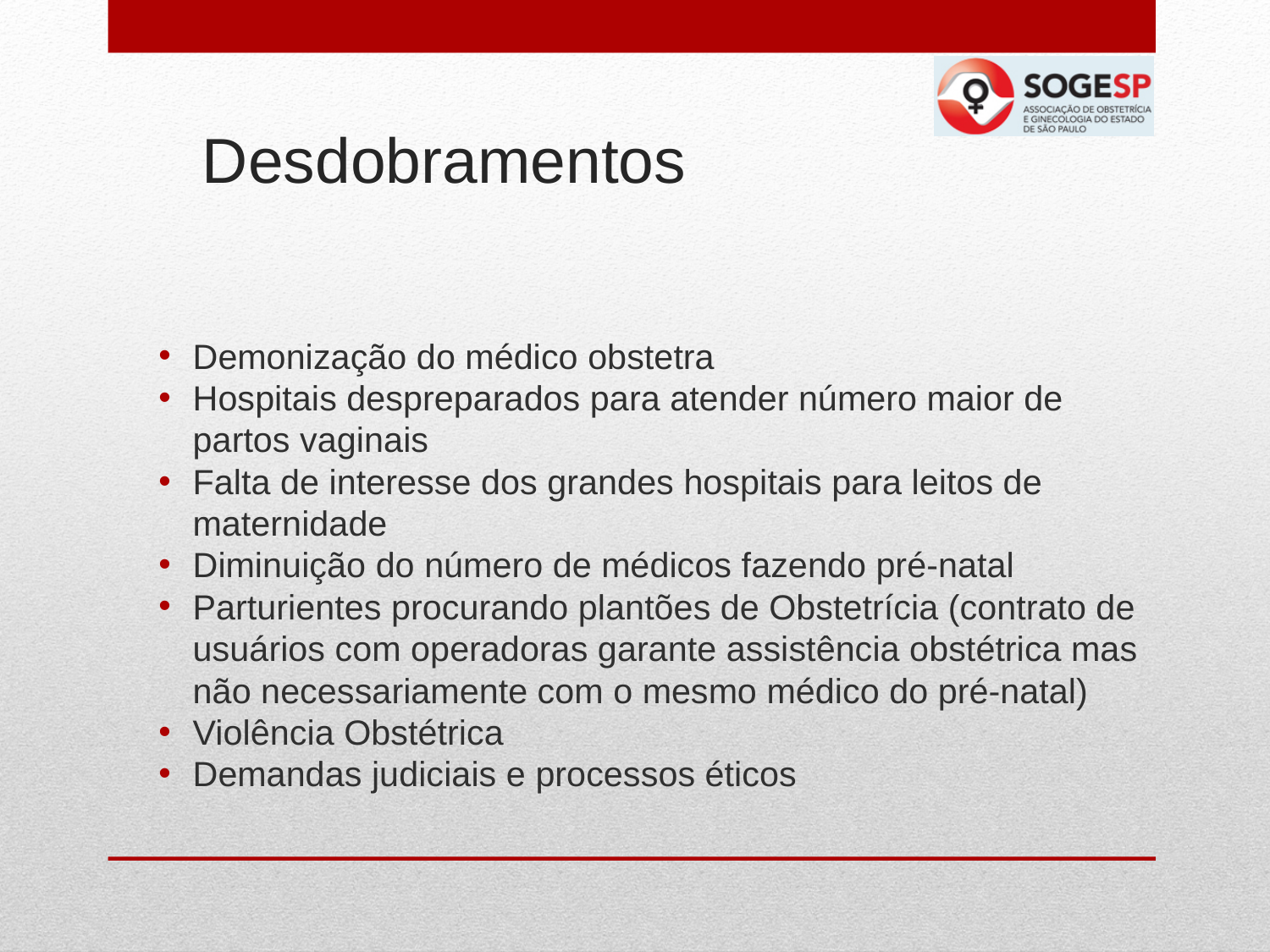

# Desdobramentos

Demonização do médico obstetra
Hospitais despreparados para atender número maior de partos vaginais
Falta de interesse dos grandes hospitais para leitos de maternidade
Diminuição do número de médicos fazendo pré-natal
Parturientes procurando plantões de Obstetrícia (contrato de usuários com operadoras garante assistência obstétrica mas não necessariamente com o mesmo médico do pré-natal)
Violência Obstétrica
Demandas judiciais e processos éticos